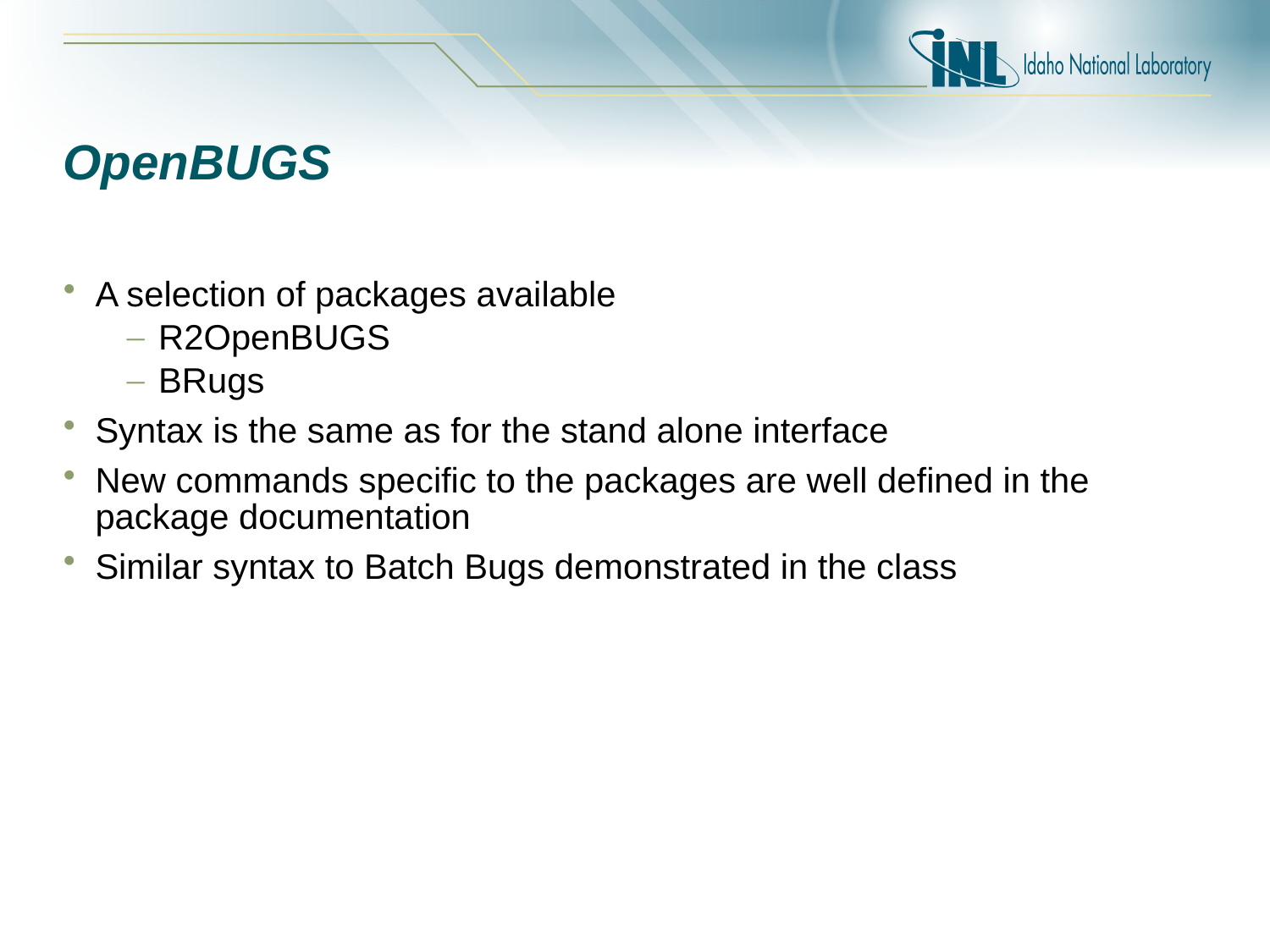

# OpenBUGS

A selection of packages available
R2OpenBUGS
BRugs
Syntax is the same as for the stand alone interface
New commands specific to the packages are well defined in the package documentation
Similar syntax to Batch Bugs demonstrated in the class